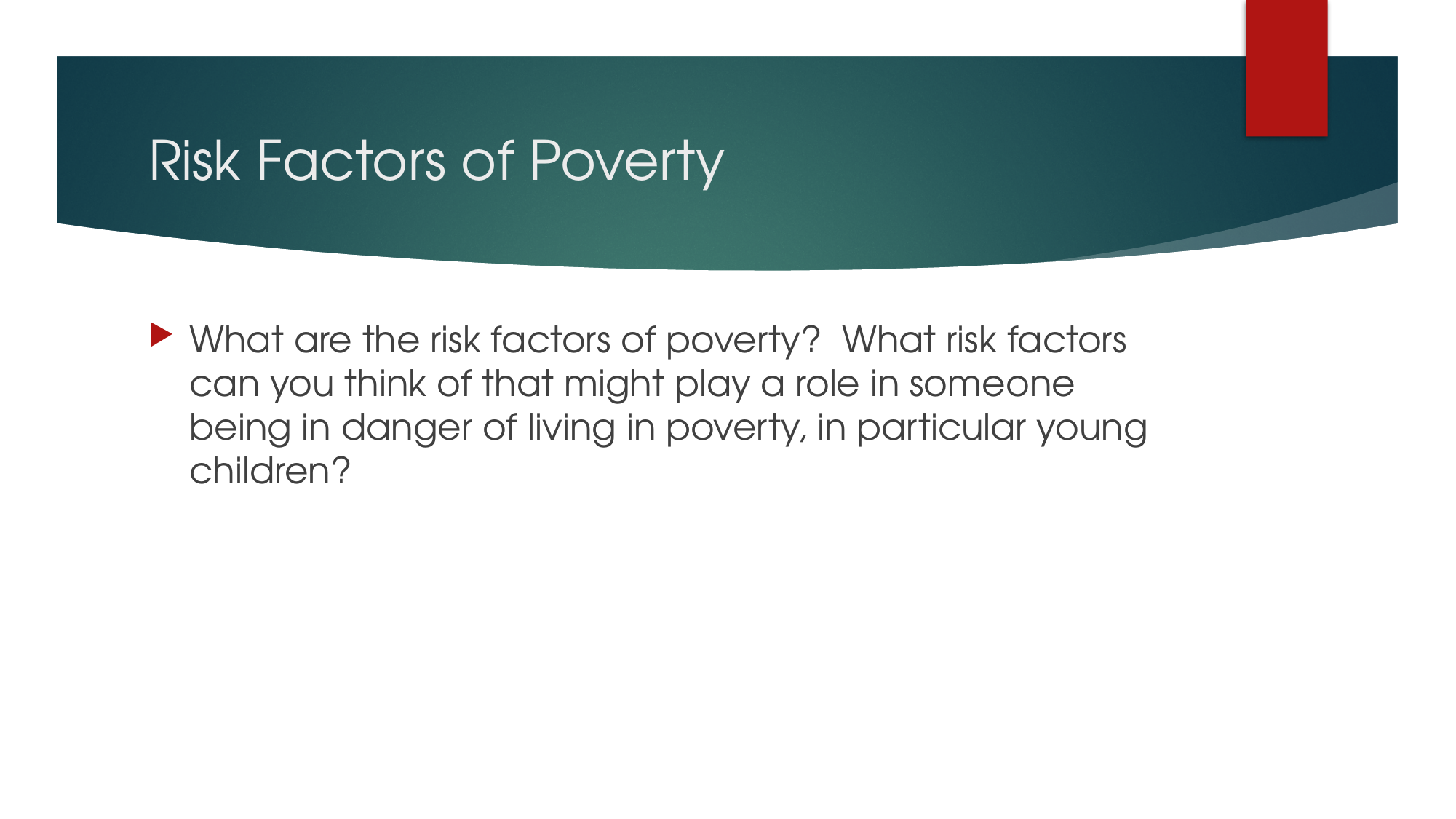

# Risk Factors of Poverty
What are the risk factors of poverty?  What risk factors can you think of that might play a role in someone being in danger of living in poverty, in particular young children?